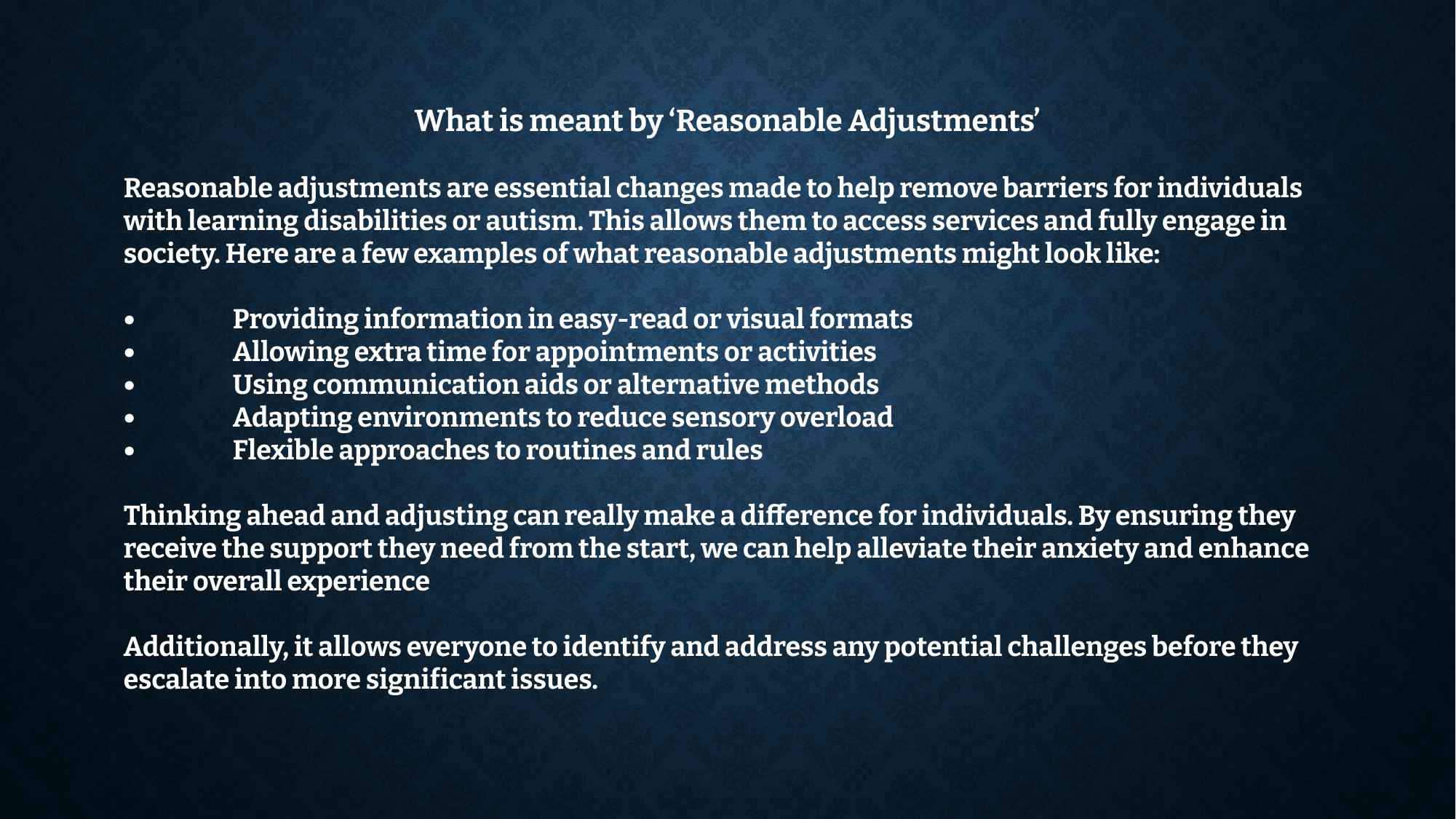

What is meant by ‘Reasonable Adjustments’

Reasonable adjustments are essential changes made to help remove barriers for individuals with learning disabilities or autism. This allows them to access services and fully engage in society. Here are a few examples of what reasonable adjustments might look like:

•	Providing information in easy-read or visual formats
•	Allowing extra time for appointments or activities
•	Using communication aids or alternative methods
•	Adapting environments to reduce sensory overload
•	Flexible approaches to routines and rules

Thinking ahead and adjusting can really make a difference for individuals. By ensuring they receive the support they need from the start, we can help alleviate their anxiety and enhance their overall experience

Additionally, it allows everyone to identify and address any potential challenges before they escalate into more significant issues.